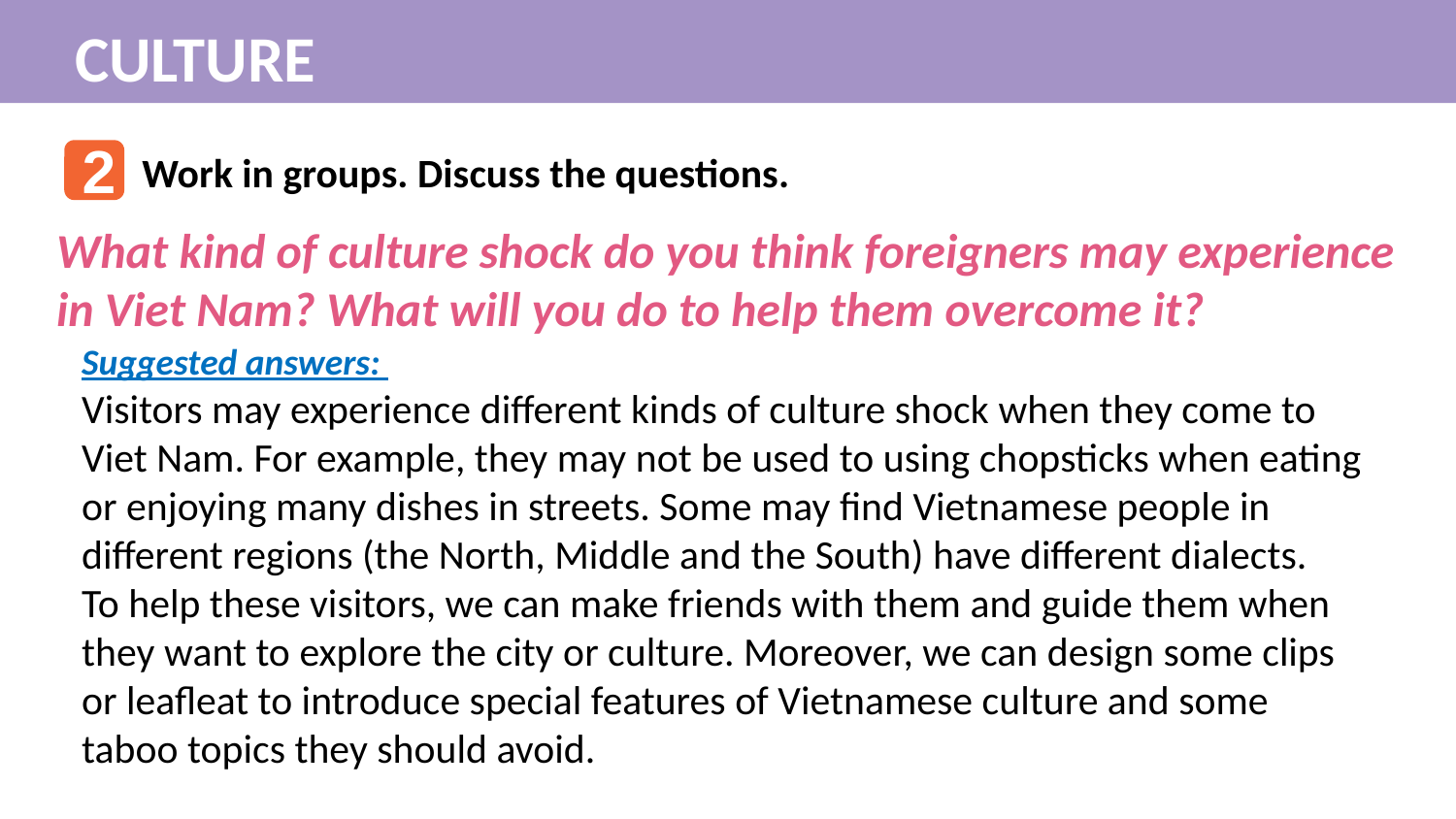

CULTURE
2

Work in groups. Discuss the questions.
What kind of culture shock do you think foreigners may experience in Viet Nam? What will you do to help them overcome it?
Suggested answers:
Visitors may experience different kinds of culture shock when they come to Viet Nam. For example, they may not be used to using chopsticks when eating or enjoying many dishes in streets. Some may find Vietnamese people in different regions (the North, Middle and the South) have different dialects.
To help these visitors, we can make friends with them and guide them when they want to explore the city or culture. Moreover, we can design some clips or leafleat to introduce special features of Vietnamese culture and some taboo topics they should avoid.